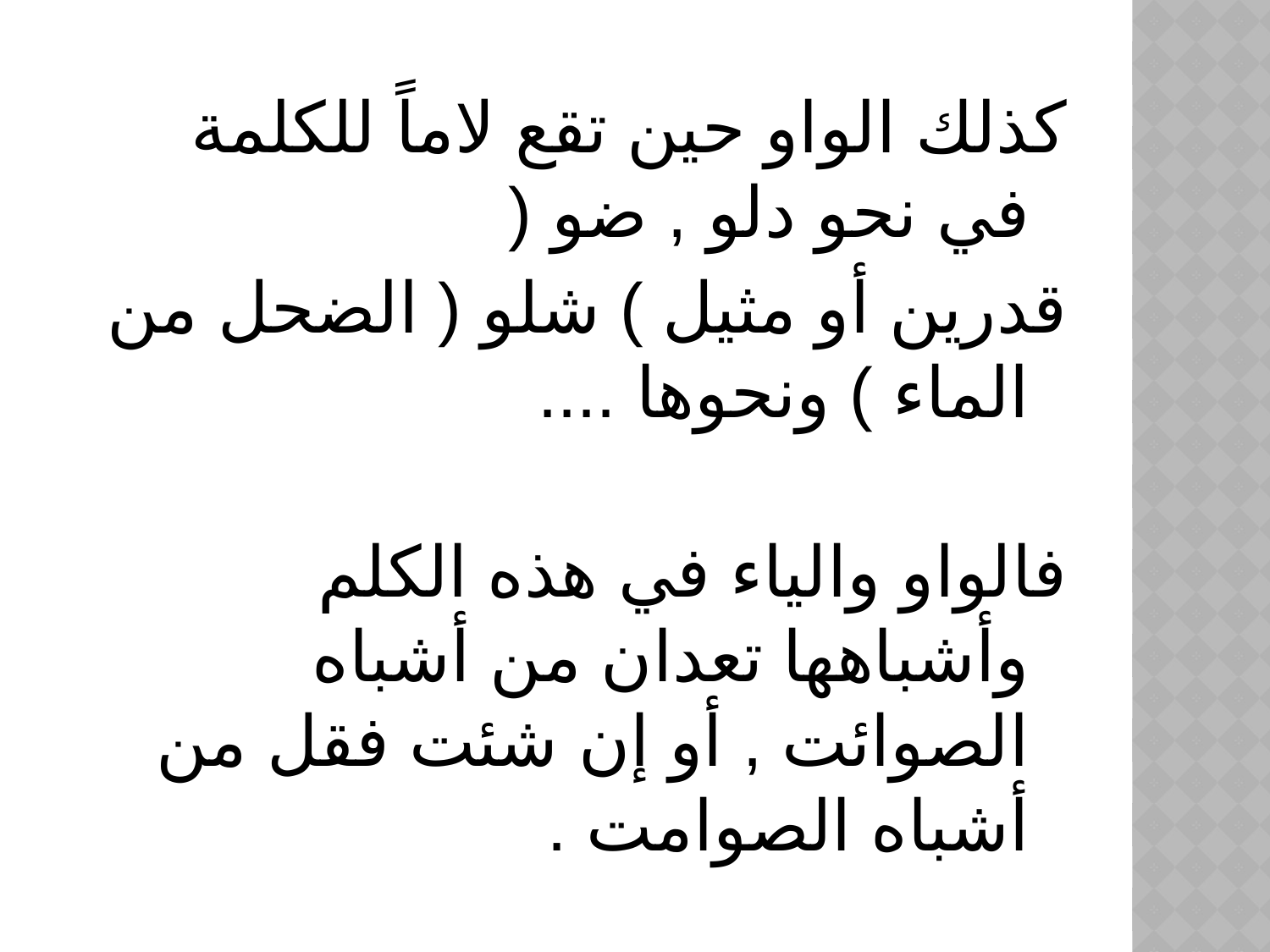

كذلك الواو حين تقع لاماً للكلمة في نحو دلو , ضو (
قدرين أو مثيل ) شلو ( الضحل من الماء ) ونحوها ....
فالواو والياء في هذه الكلم وأشباهها تعدان من أشباه الصوائت , أو إن شئت فقل من أشباه الصوامت .